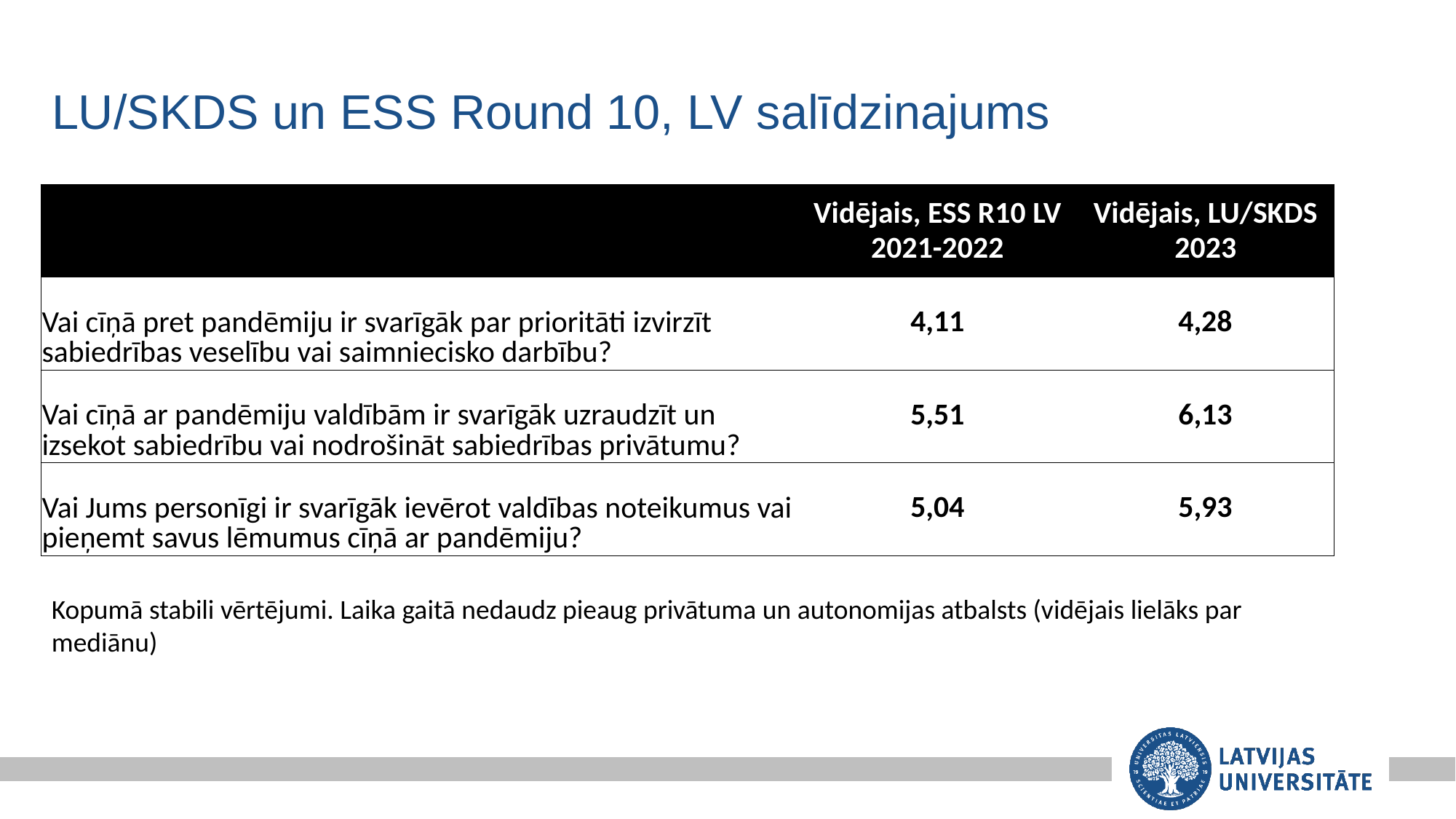

# LU/SKDS un ESS Round 10, LV salīdzinajums
|  | Vidējais, ESS R10 LV 2021-2022 | Vidējais, LU/SKDS 2023 |
| --- | --- | --- |
| Vai cīņā pret pandēmiju ir svarīgāk par prioritāti izvirzīt sabiedrības veselību vai saimniecisko darbību? | 4,11 | 4,28 |
| Vai cīņā ar pandēmiju valdībām ir svarīgāk uzraudzīt un izsekot sabiedrību vai nodrošināt sabiedrības privātumu? | 5,51 | 6,13 |
| Vai Jums personīgi ir svarīgāk ievērot valdības noteikumus vai pieņemt savus lēmumus cīņā ar pandēmiju? | 5,04 | 5,93 |
Kopumā stabili vērtējumi. Laika gaitā nedaudz pieaug privātuma un autonomijas atbalsts (vidējais lielāks par mediānu)